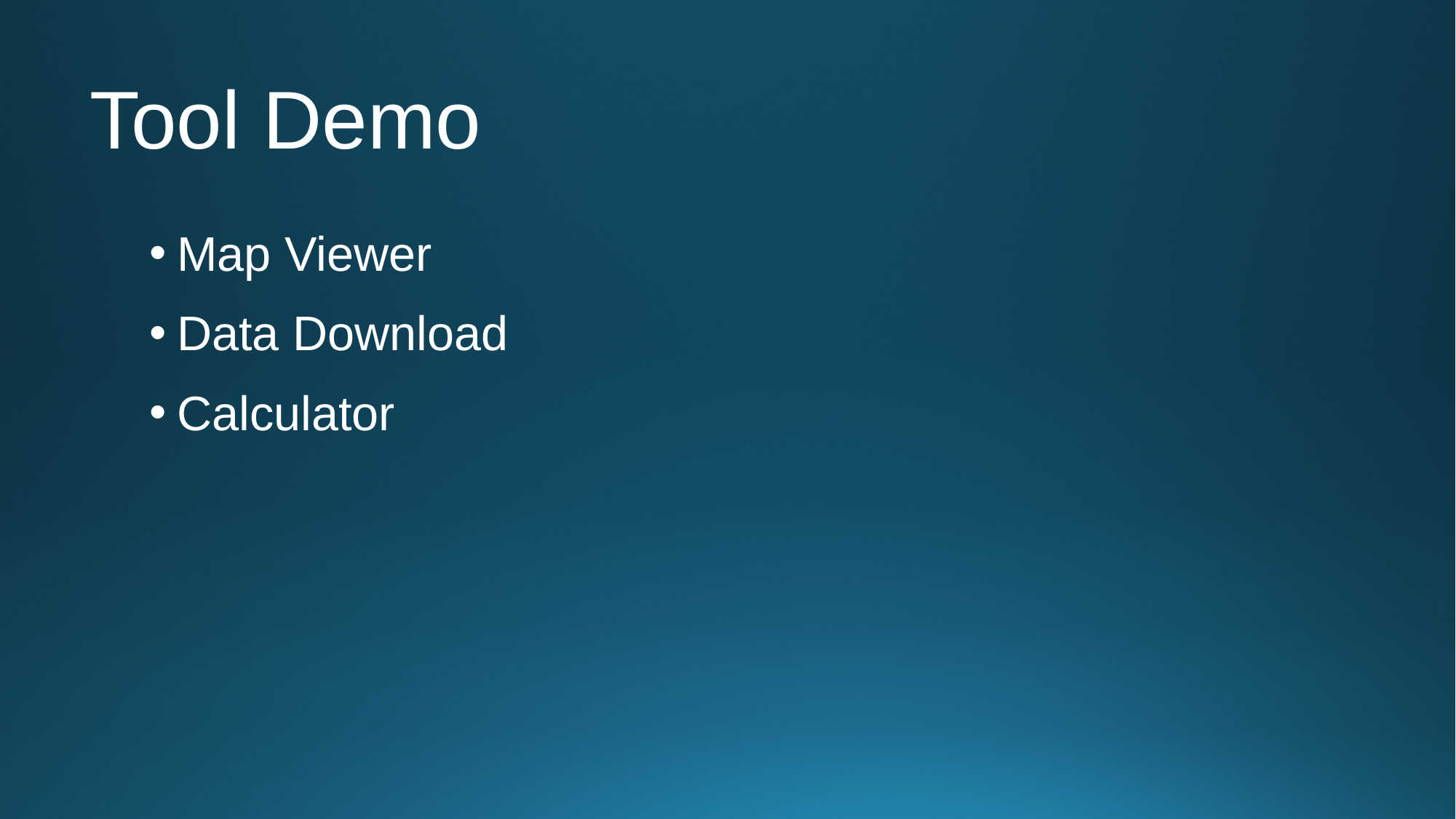

# Tool Demo
Map Viewer
Data Download
Calculator